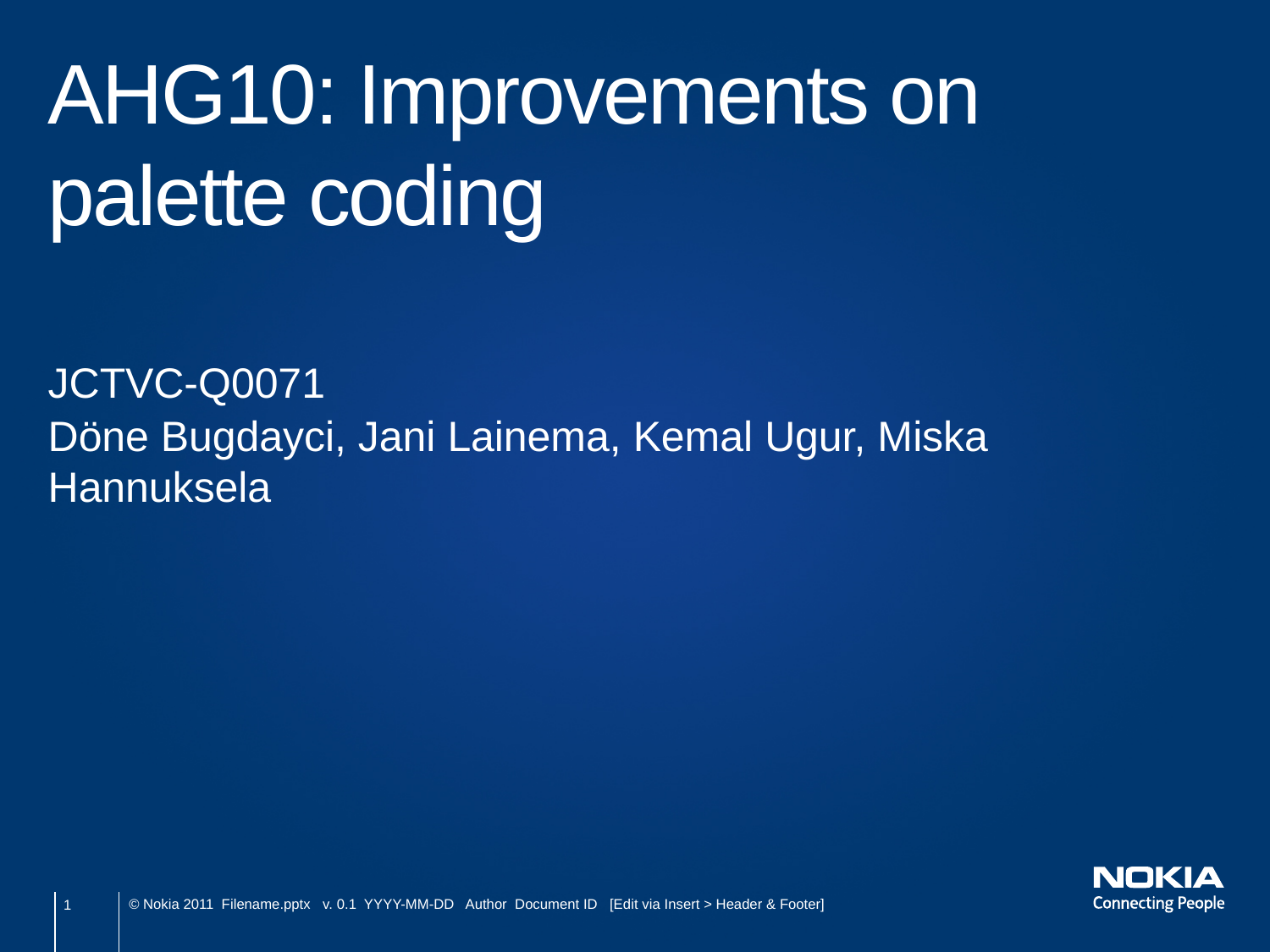

# AHG10: Improvements on palette coding
JCTVC-Q0071
Döne Bugdayci, Jani Lainema, Kemal Ugur, Miska Hannuksela

© Nokia 2011  Filename.pptx   v. 0.1  YYYY-MM-DD   Author  Document ID   [Edit via Insert > Header & Footer]
1